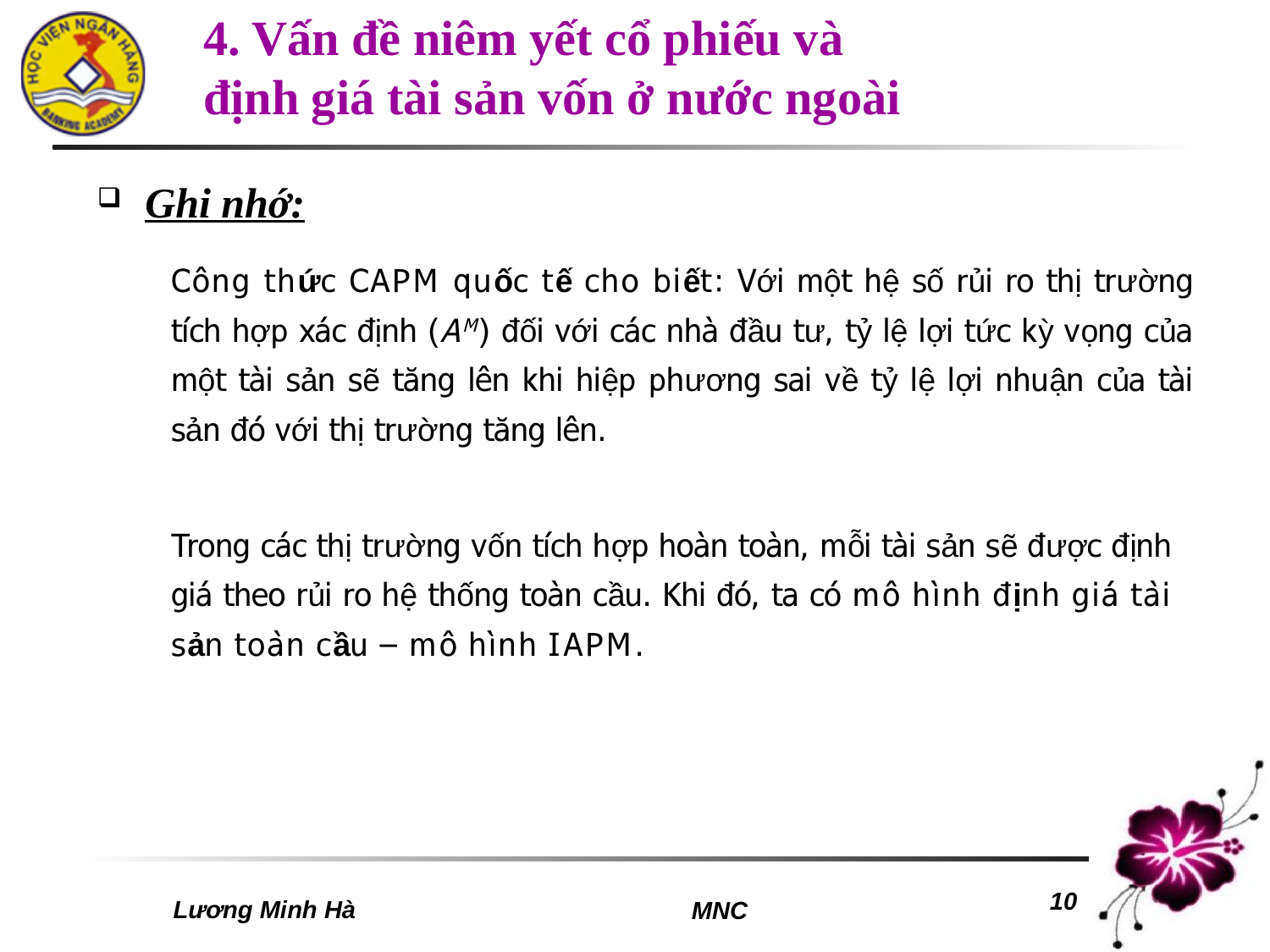

# 4. Vấn đề niêm yết cổ phiếu và định giá tài sản vốn ở nước ngoài
Ghi nhớ:
Công thức CAPM quốc tế cho biết: Với một hệ số rủi ro thị trường tích hợp xác định (AM) đối với các nhà đầu tư, tỷ lệ lợi tức kỳ vọng của một tài sản sẽ tăng lên khi hiệp phương sai về tỷ lệ lợi nhuận của tài sản đó với thị trường tăng lên.
Trong các thị trường vốn tích hợp hoàn toàn, mỗi tài sản sẽ được định giá theo rủi ro hệ thống toàn cầu. Khi đó, ta có mô hình định giá tài sản toàn cầu – mô hình IAPM.
Lương Minh Hà